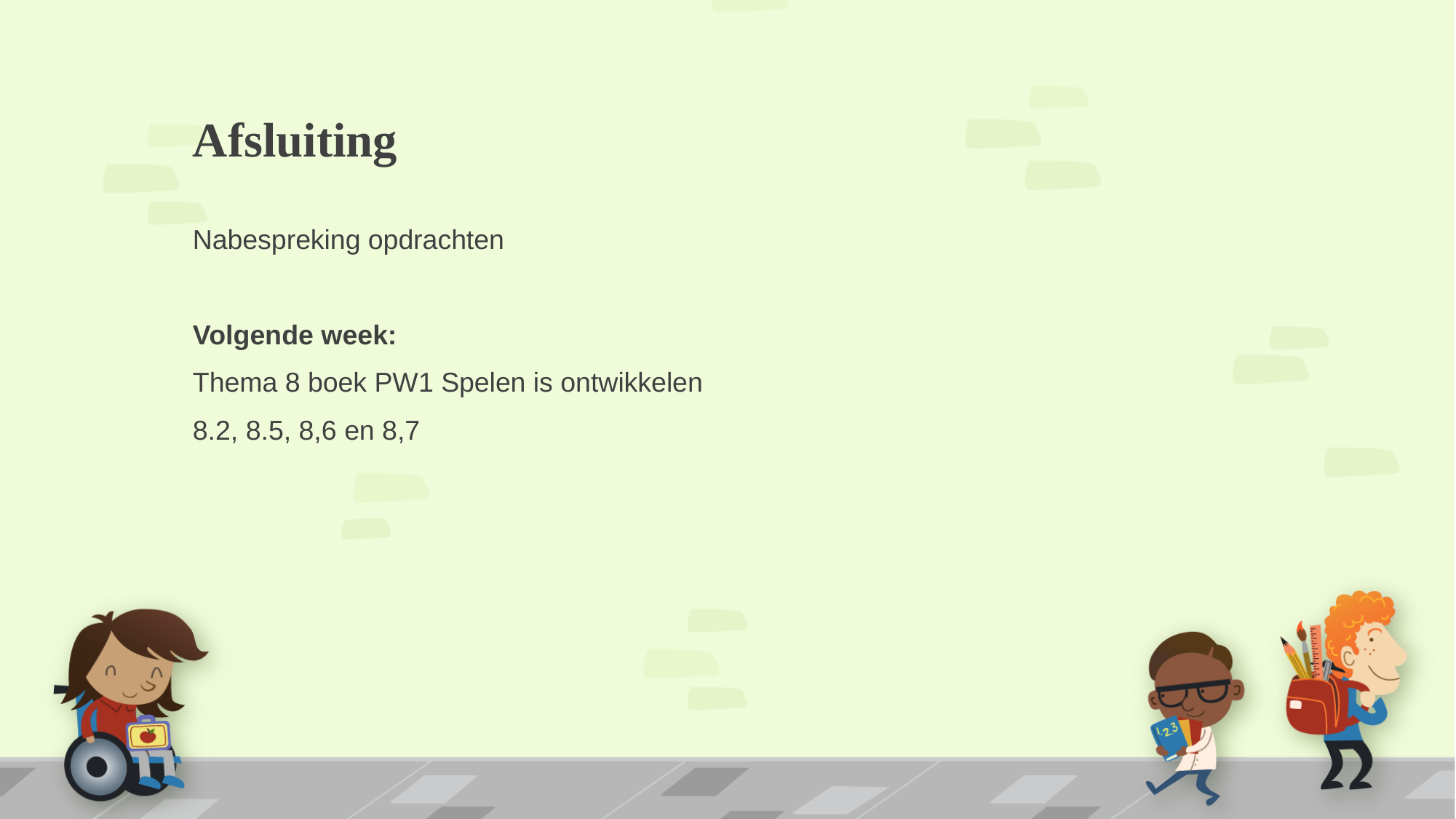

# Afsluiting
Nabespreking opdrachten

Volgende week:
Thema 8 boek PW1 Spelen is ontwikkelen
8.2, 8.5, 8,6 en 8,7